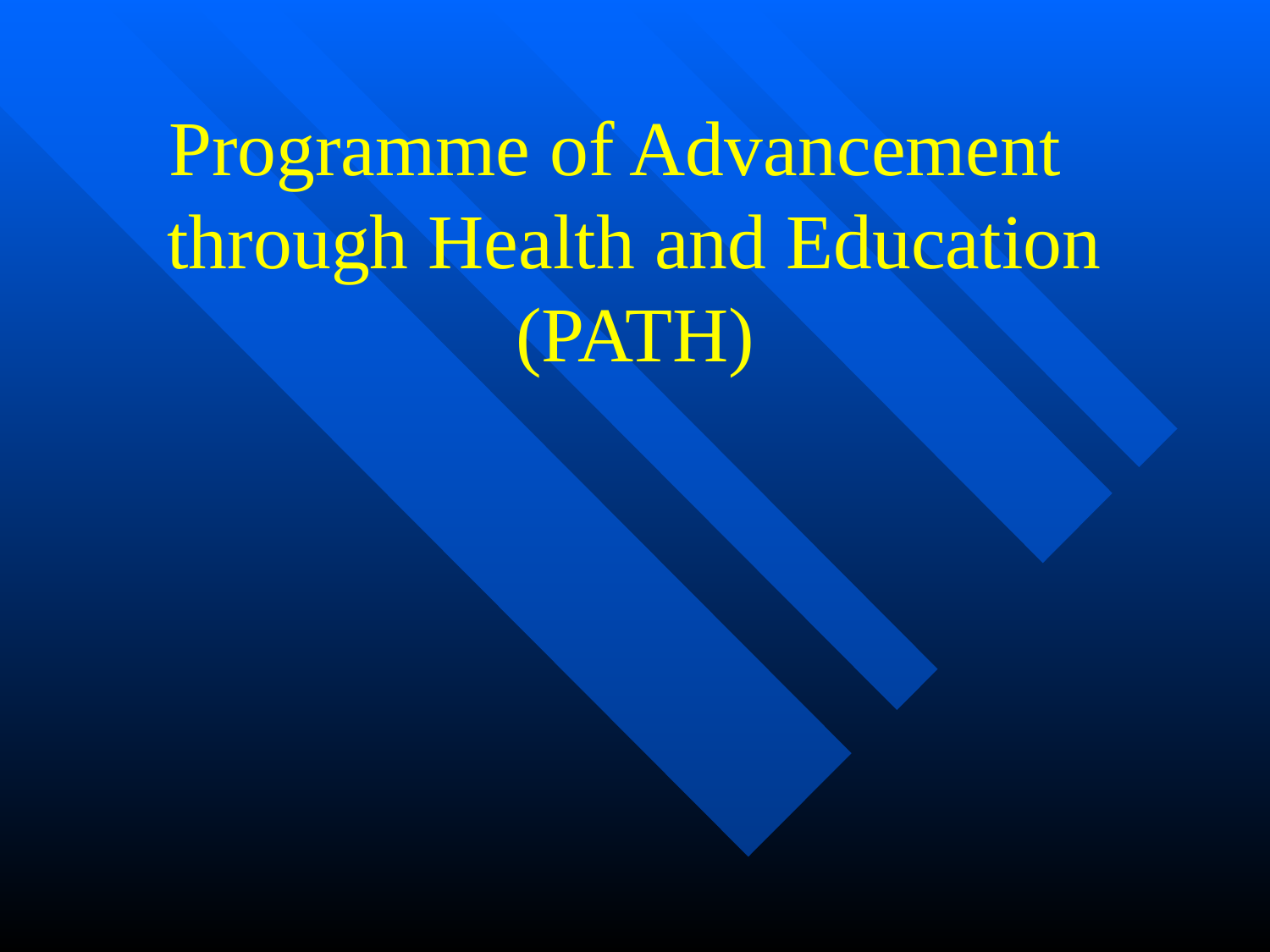

# Programme of Advancement   through Health and Education (PATH)